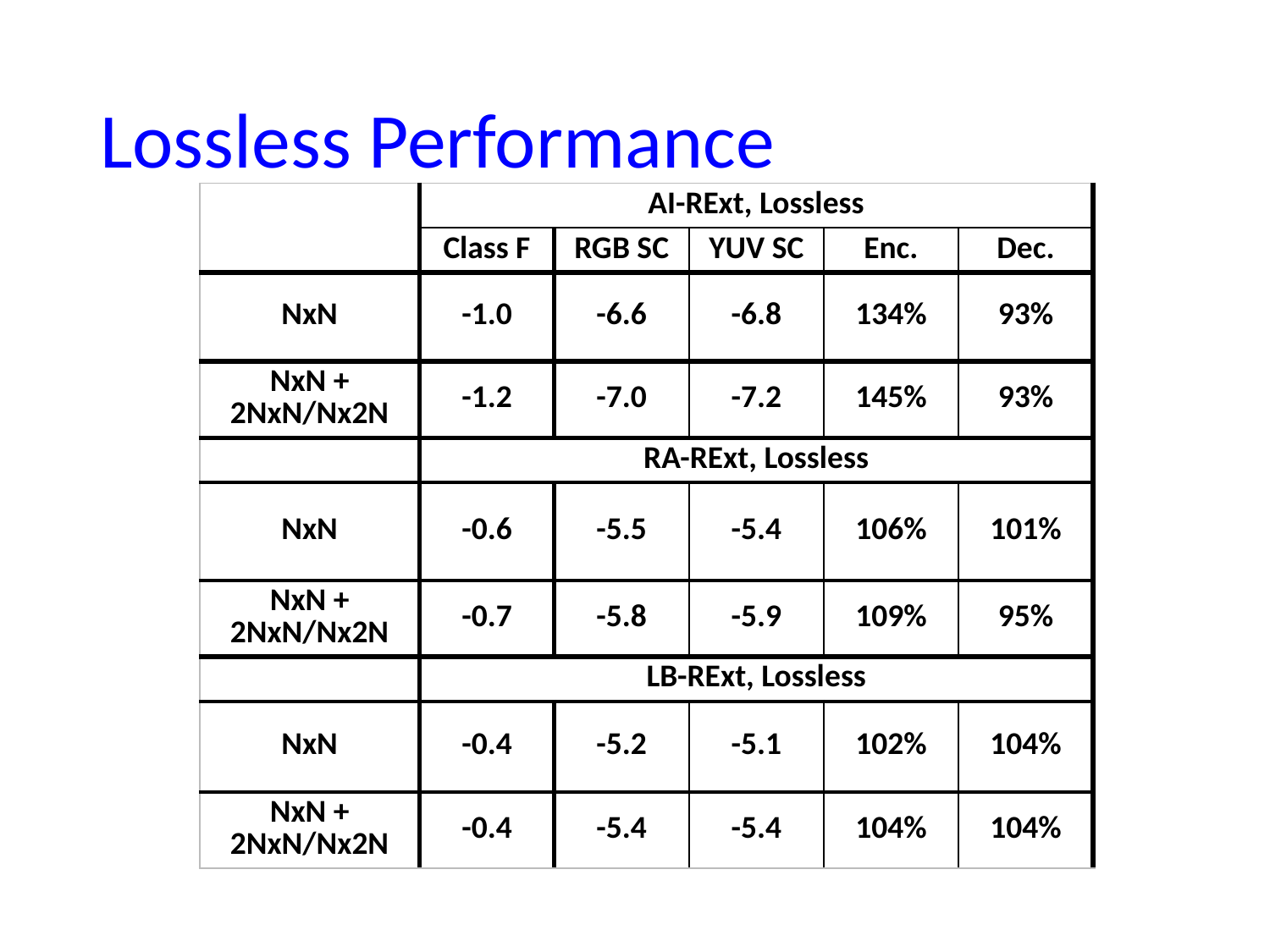

# Lossless Performance
|  | AI-RExt, Lossless |  |  |  |  |
| --- | --- | --- | --- | --- | --- |
|  | Class F | RGB SC | YUV SC | Enc. | Dec. |
| NxN | -1.0 | -6.6 | -6.8 | 134% | 93% |
| NxN + 2NxN/Nx2N | -1.2 | -7.0 | -7.2 | 145% | 93% |
|  | RA-RExt, Lossless |  |  |  |  |
| NxN | -0.6 | -5.5 | -5.4 | 106% | 101% |
| NxN + 2NxN/Nx2N | -0.7 | -5.8 | -5.9 | 109% | 95% |
|  | LB-RExt, Lossless |  |  |  |  |
| NxN | -0.4 | -5.2 | -5.1 | 102% | 104% |
| NxN + 2NxN/Nx2N | -0.4 | -5.4 | -5.4 | 104% | 104% |